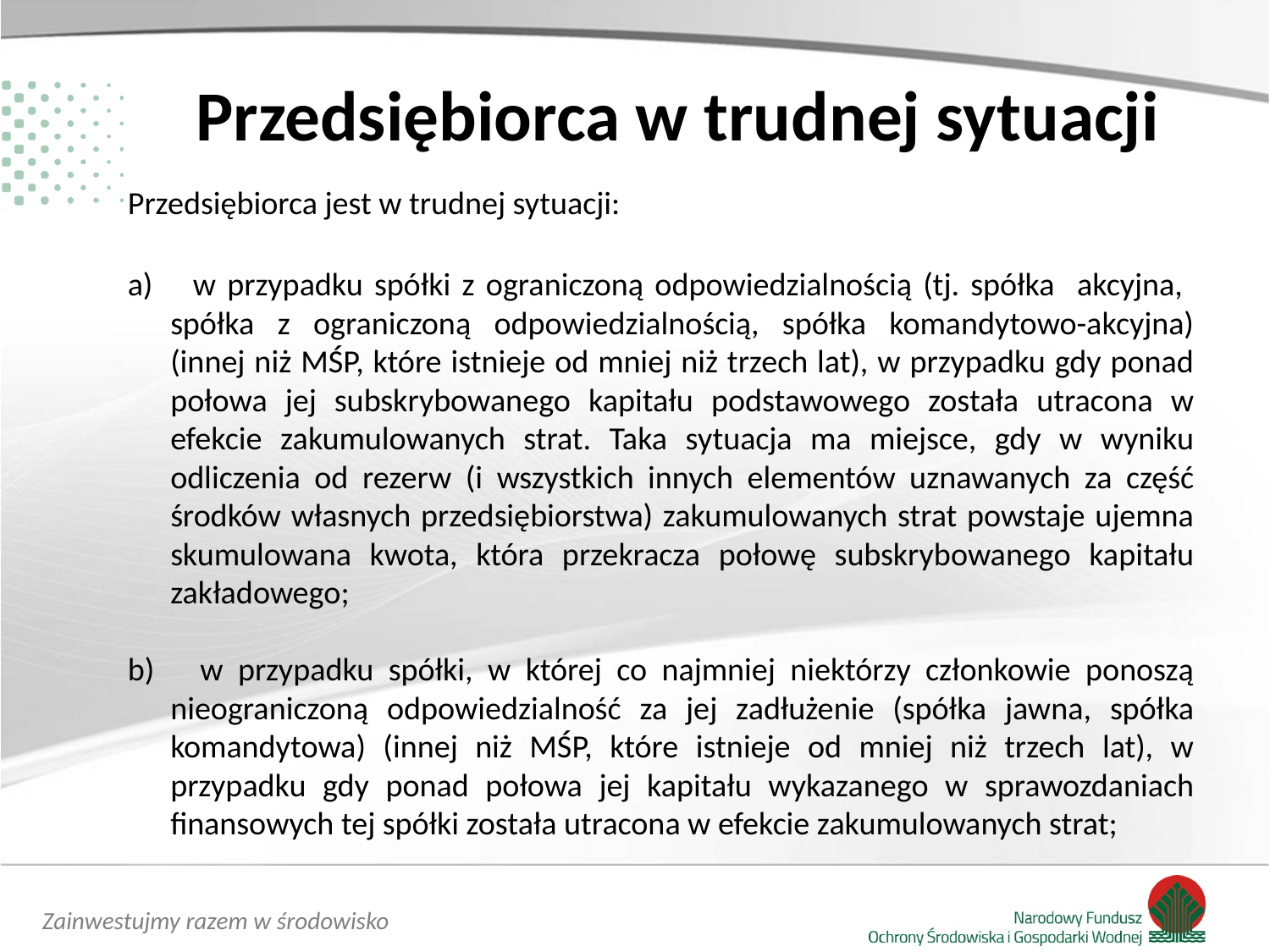

# Przedsiębiorca w trudnej sytuacji
Przedsiębiorca jest w trudnej sytuacji:

  w przypadku spółki z ograniczoną odpowiedzialnością (tj. spółka  akcyjna,  spółka  z  ograniczoną  odpowiedzialnością,  spółka  komandytowo-akcyjna) (innej niż MŚP, które istnieje od mniej niż trzech lat), w przypadku gdy ponad połowa jej subskrybowanego kapitału podstawowego została utracona w efekcie zakumulowanych strat. Taka sytuacja ma miejsce, gdy w wyniku odliczenia od rezerw (i wszystkich innych elementów uznawanych za część środków własnych przedsiębiorstwa) zakumulowanych strat powstaje ujemna skumulowana kwota, która przekracza połowę subskrybowanego kapitału zakładowego;

  w przypadku spółki, w której co najmniej niektórzy członkowie ponoszą nieograniczoną odpowiedzialność za jej zadłużenie (spółka jawna, spółka komandytowa) (innej niż MŚP, które istnieje od mniej niż trzech lat), w przypadku gdy ponad połowa jej kapitału wykazanego w sprawozdaniach finansowych tej spółki została utracona w efekcie zakumulowanych strat;